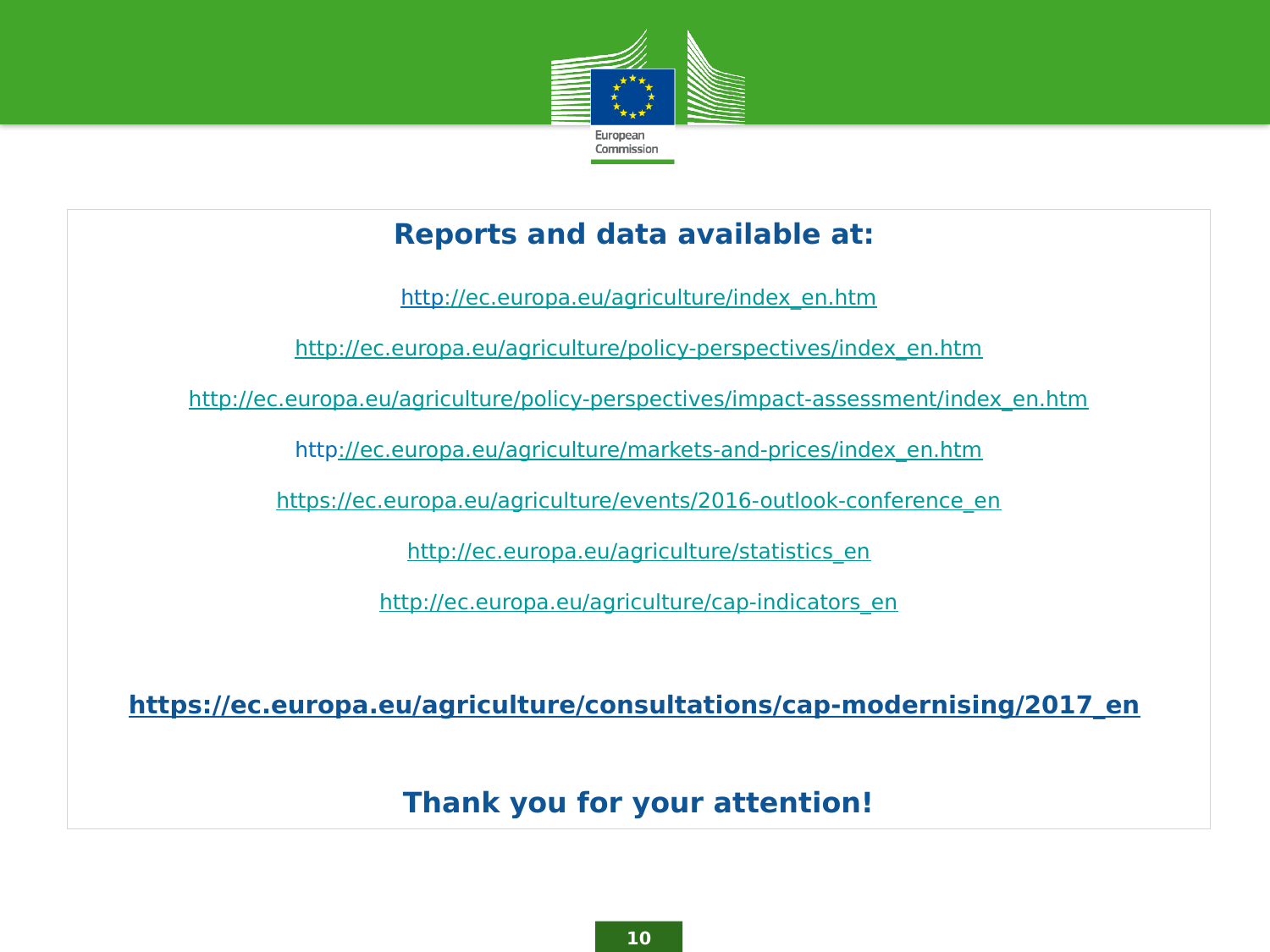

Reports and data available at:

http://ec.europa.eu/agriculture/index_en.htm

http://ec.europa.eu/agriculture/policy-perspectives/index_en.htm

http://ec.europa.eu/agriculture/policy-perspectives/impact-assessment/index_en.htm

http://ec.europa.eu/agriculture/markets-and-prices/index_en.htm

https://ec.europa.eu/agriculture/events/2016-outlook-conference_en

http://ec.europa.eu/agriculture/statistics_en

http://ec.europa.eu/agriculture/cap-indicators_en

https://ec.europa.eu/agriculture/consultations/cap-modernising/2017_en

Thank you for your attention!

10